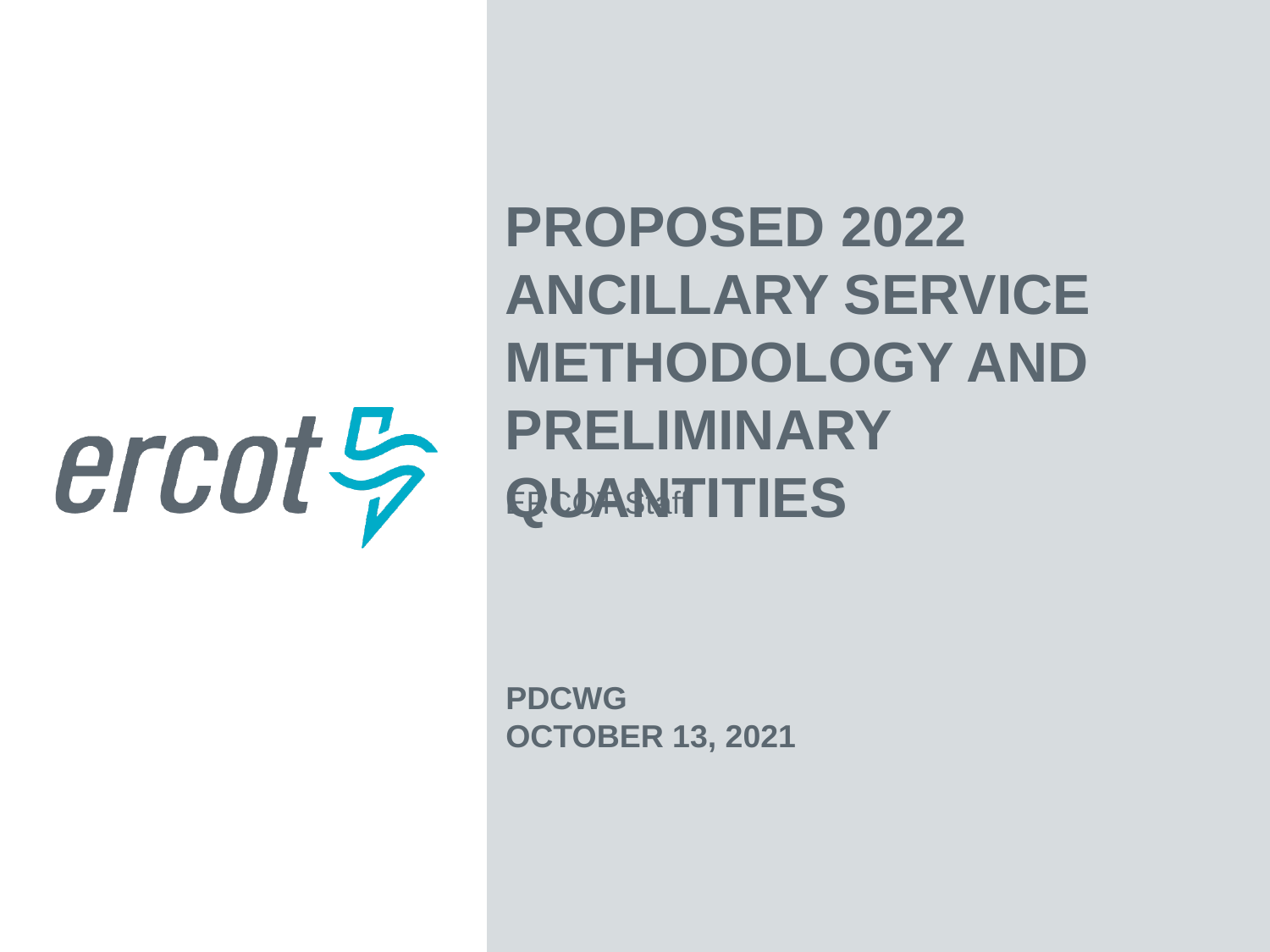

Proposed 2022 Ancillary Service Methodology And Preliminary Quantities
ERCOT Staff
PDCWG
October 13, 2021